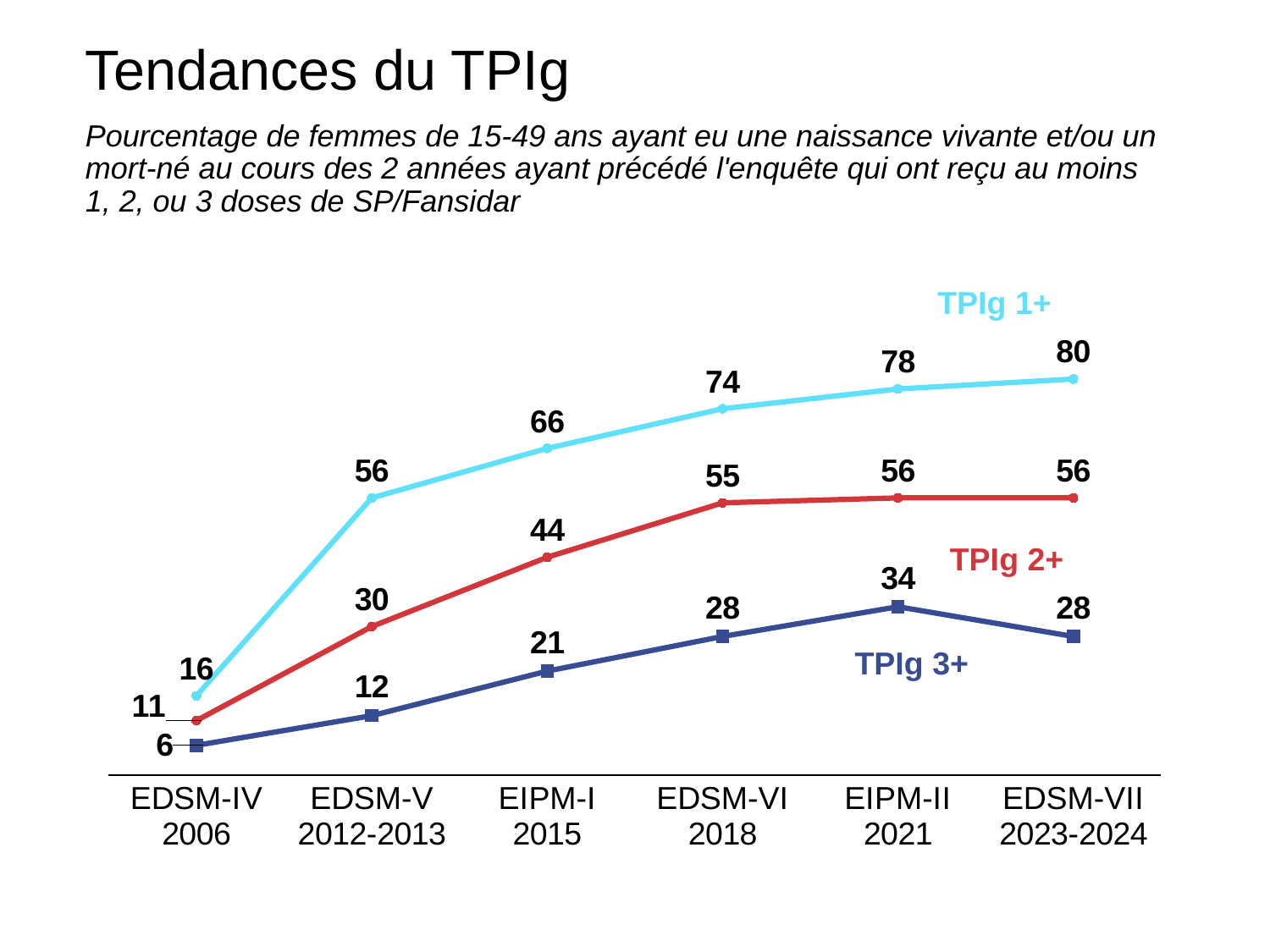

# Tendances du TPIg
Pourcentage de femmes de 15-49 ans ayant eu une naissance vivante et/ou un mort-né au cours des 2 années ayant précédé l'enquête qui ont reçu au moins 1, 2, ou 3 doses de SP/Fansidar

### Chart

| Category | TPIg 1+ | TPIg 2+ | TPIg 3+ |
|---|---|---|---|
| EDSM-IV
2006 | 16.0 | 11.0 | 6.0 |
| EDSM-V
2012-2013 | 56.0 | 30.0 | 12.0 |
| EIPM-I
2015 | 66.0 | 44.0 | 21.0 |
| EDSM-VI
2018 | 74.0 | 55.0 | 28.0 |
| EIPM-II
2021 | 78.0 | 56.0 | 34.0 |
| EDSM-VII
2023-2024 | 80.0 | 56.0 | 28.0 |
TPIg 1+
TPIg 2+
TPIg 3+